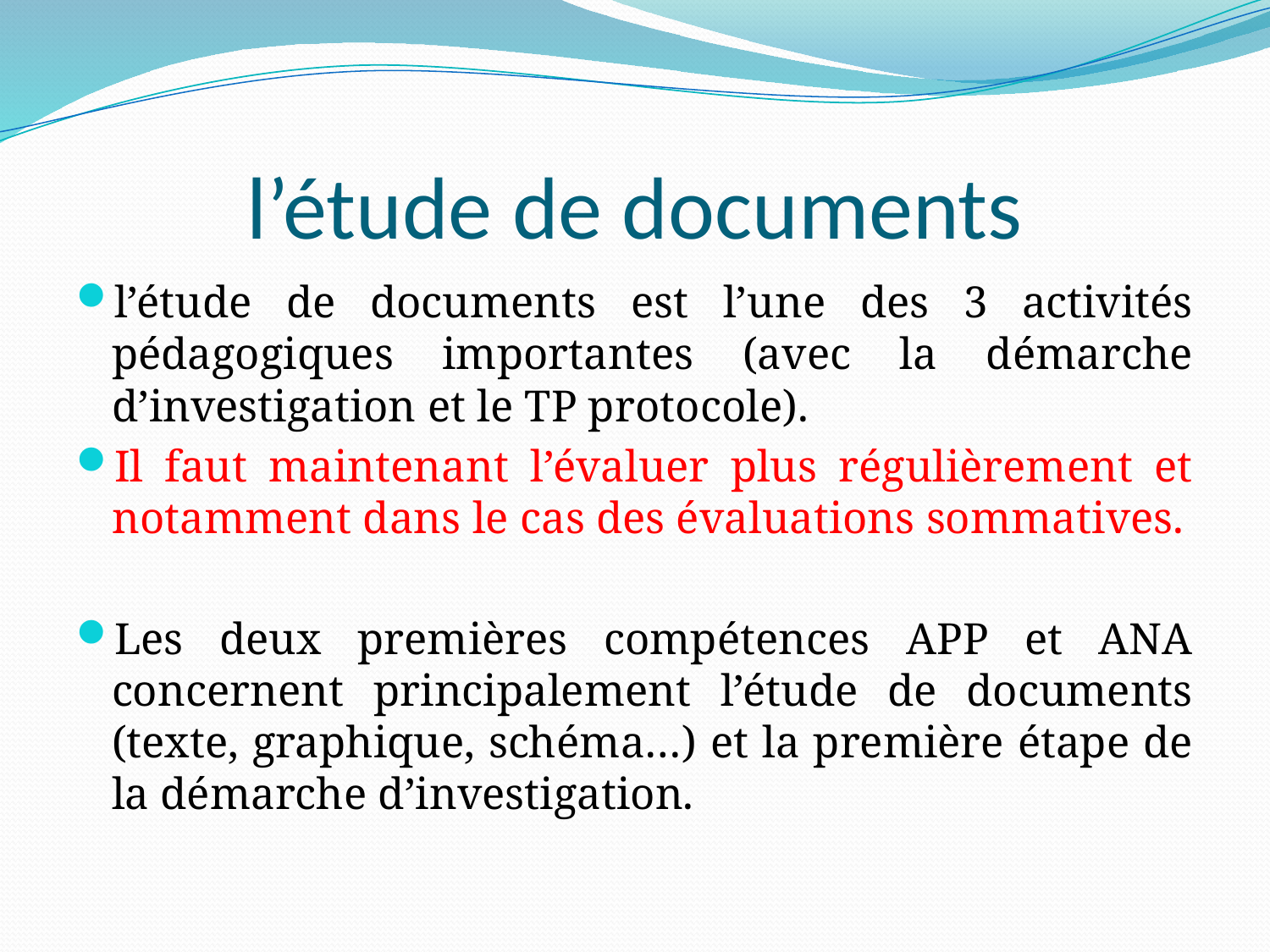

# l’étude de documents
l’étude de documents est l’une des 3 activités pédagogiques importantes (avec la démarche d’investigation et le TP protocole).
Il faut maintenant l’évaluer plus régulièrement et notamment dans le cas des évaluations sommatives.

Les deux premières compétences APP et ANA concernent principalement l’étude de documents (texte, graphique, schéma…) et la première étape de la démarche d’investigation.